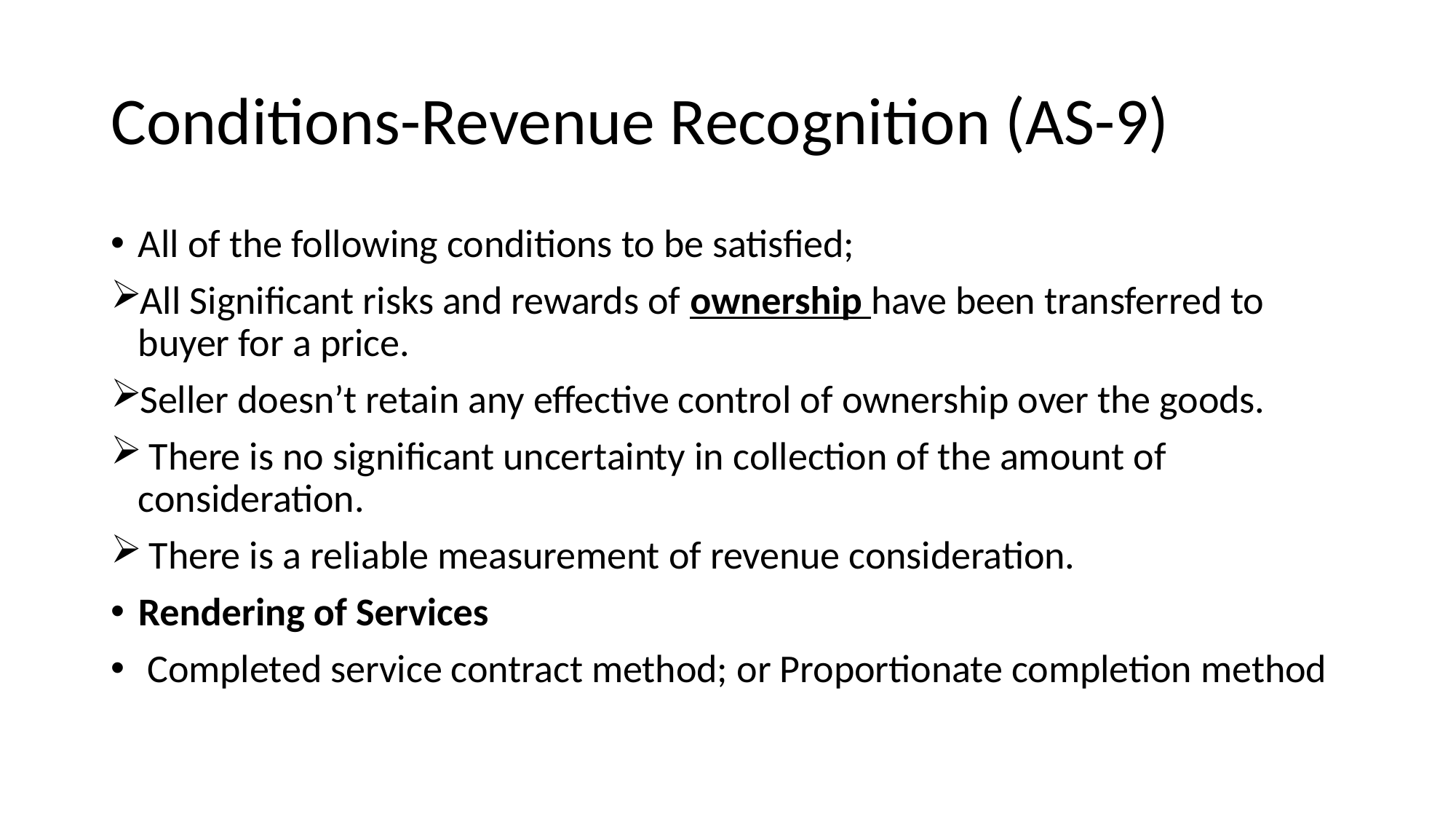

# Conditions-Revenue Recognition (AS-9)
All of the following conditions to be satisfied;
All Significant risks and rewards of ownership have been transferred to buyer for a price.
Seller doesn’t retain any effective control of ownership over the goods.
 There is no significant uncertainty in collection of the amount of consideration.
 There is a reliable measurement of revenue consideration.
Rendering of Services
 Completed service contract method; or Proportionate completion method